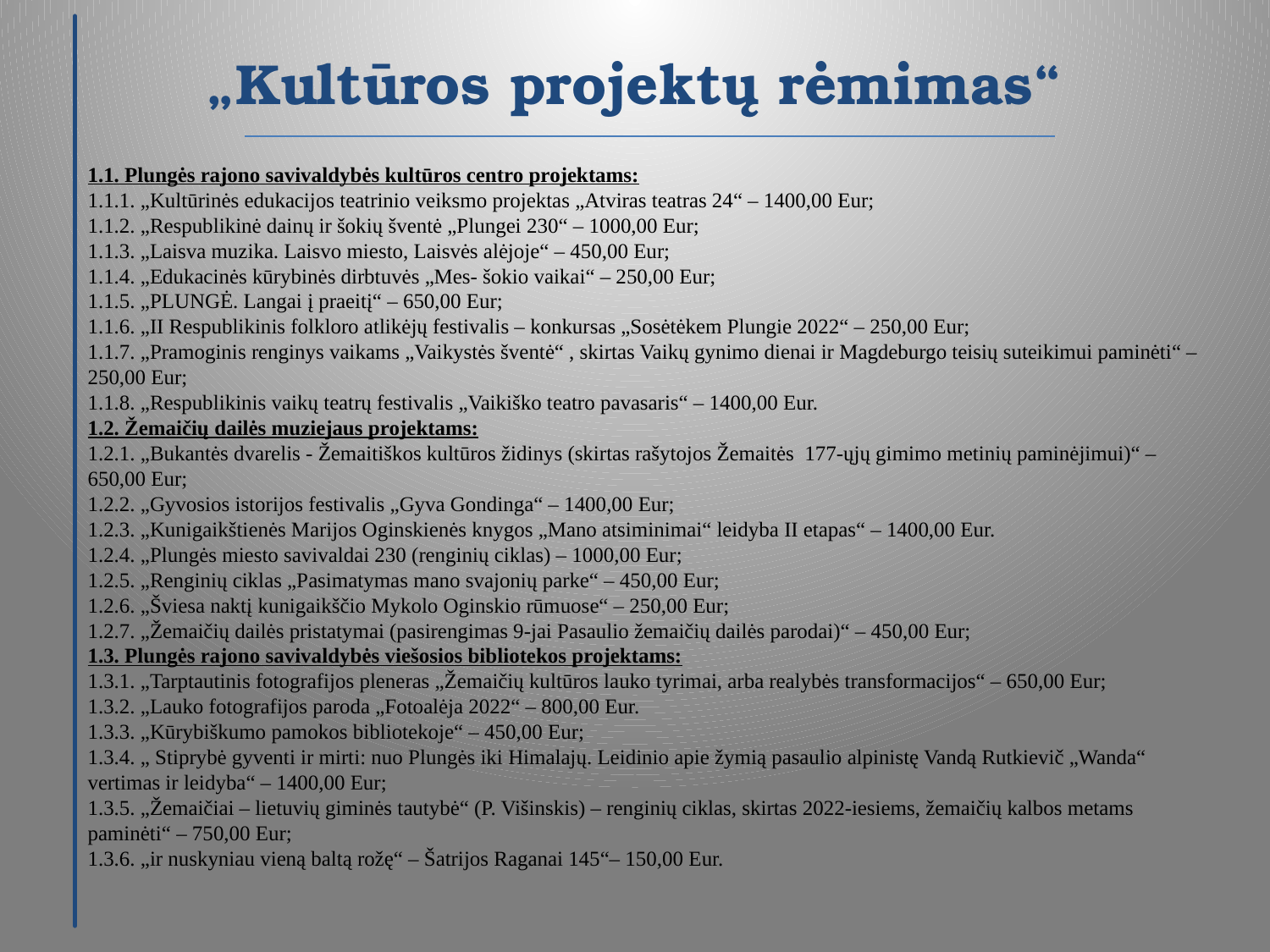

„Kultūros projektų rėmimas“
# 1.1. Plungės rajono savivaldybės kultūros centro projektams: 1.1.1. „Kultūrinės edukacijos teatrinio veiksmo projektas „Atviras teatras 24“ – 1400,00 Eur; 1.1.2. „Respublikinė dainų ir šokių šventė „Plungei 230“ – 1000,00 Eur; 1.1.3. „Laisva muzika. Laisvo miesto, Laisvės alėjoje“ – 450,00 Eur; 1.1.4. „Edukacinės kūrybinės dirbtuvės „Mes- šokio vaikai“ – 250,00 Eur; 1.1.5. „PLUNGĖ. Langai į praeitį“ – 650,00 Eur; 1.1.6. „II Respublikinis folkloro atlikėjų festivalis – konkursas „Sosėtėkem Plungie 2022“ – 250,00 Eur; 1.1.7. „Pramoginis renginys vaikams „Vaikystės šventė“ , skirtas Vaikų gynimo dienai ir Magdeburgo teisių suteikimui paminėti“ – 250,00 Eur; 1.1.8. „Respublikinis vaikų teatrų festivalis „Vaikiško teatro pavasaris“ – 1400,00 Eur. 1.2. Žemaičių dailės muziejaus projektams: 1.2.1. „Bukantės dvarelis - Žemaitiškos kultūros židinys (skirtas rašytojos Žemaitės  177-ųjų gimimo metinių paminėjimui)“ – 650,00 Eur; 1.2.2. „Gyvosios istorijos festivalis „Gyva Gondinga“ – 1400,00 Eur; 1.2.3. „Kunigaikštienės Marijos Oginskienės knygos „Mano atsiminimai“ leidyba II etapas“ – 1400,00 Eur. 1.2.4. „Plungės miesto savivaldai 230 (renginių ciklas) – 1000,00 Eur; 1.2.5. „Renginių ciklas „Pasimatymas mano svajonių parke“ – 450,00 Eur; 1.2.6. „Šviesa naktį kunigaikščio Mykolo Oginskio rūmuose“ – 250,00 Eur; 1.2.7. „Žemaičių dailės pristatymai (pasirengimas 9-jai Pasaulio žemaičių dailės parodai)“ – 450,00 Eur; 1.3. Plungės rajono savivaldybės viešosios bibliotekos projektams: 1.3.1. „Tarptautinis fotografijos pleneras „Žemaičių kultūros lauko tyrimai, arba realybės transformacijos“ – 650,00 Eur; 1.3.2. „Lauko fotografijos paroda „Fotoalėja 2022“ – 800,00 Eur. 1.3.3. „Kūrybiškumo pamokos bibliotekoje“ – 450,00 Eur; 1.3.4. „ Stiprybė gyventi ir mirti: nuo Plungės iki Himalajų. Leidinio apie žymią pasaulio alpinistę Vandą Rutkievič „Wanda“ vertimas ir leidyba“ – 1400,00 Eur; 1.3.5. „Žemaičiai – lietuvių giminės tautybė“ (P. Višinskis) – renginių ciklas, skirtas 2022-iesiems, žemaičių kalbos metams paminėti“ ­– 750,00 Eur; 1.3.6. „ir nuskyniau vieną baltą rožę“ – Šatrijos Raganai 145“– 150,00 Eur.